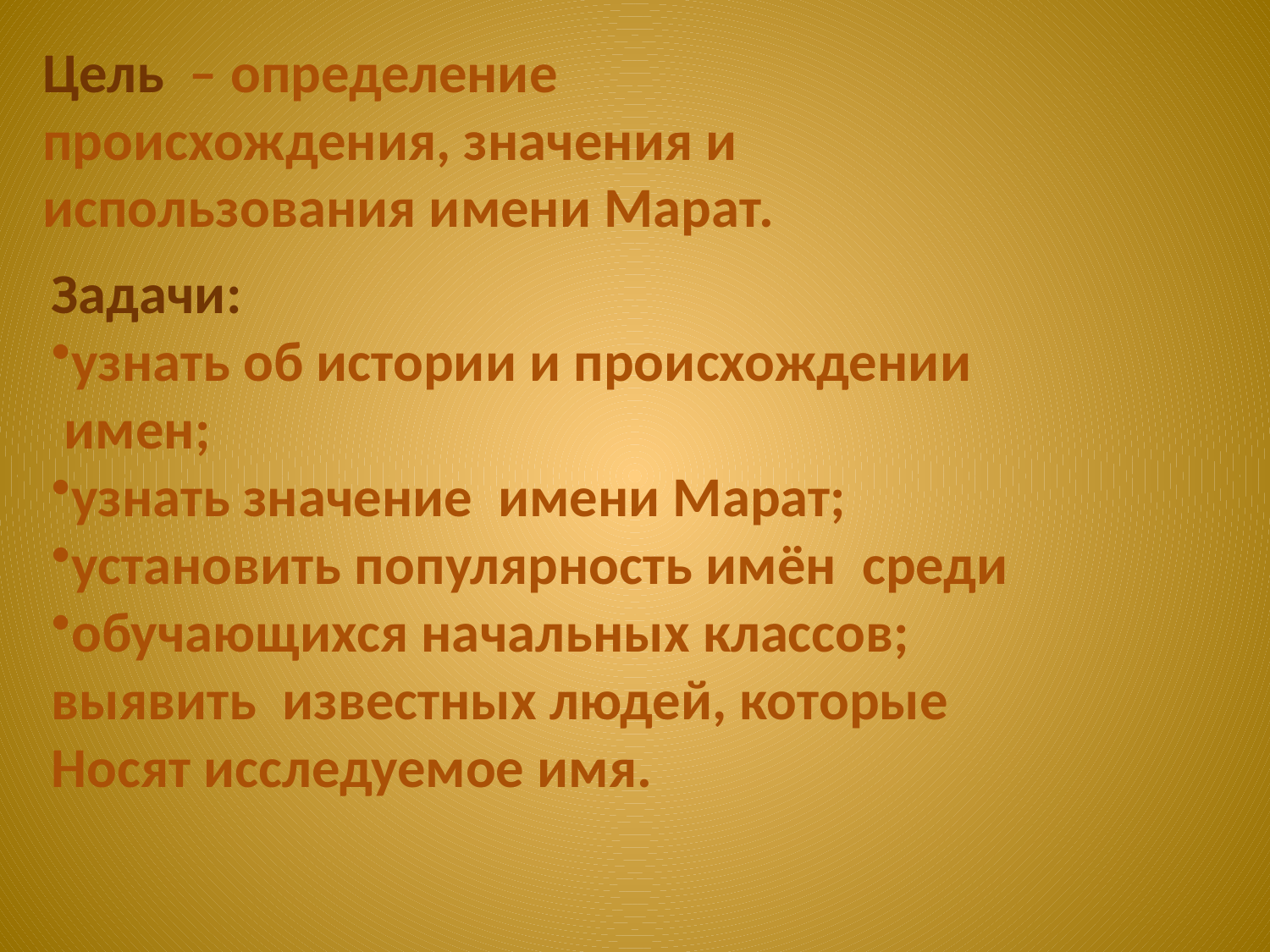

Цель  – определение происхождения, значения и использования имени Марат.
Задачи:
узнать об истории и происхождении
 имен;
узнать значение  имени Марат;
установить популярность имён  среди
обучающихся начальных классов;
выявить  известных людей, которые
Носят исследуемое имя.